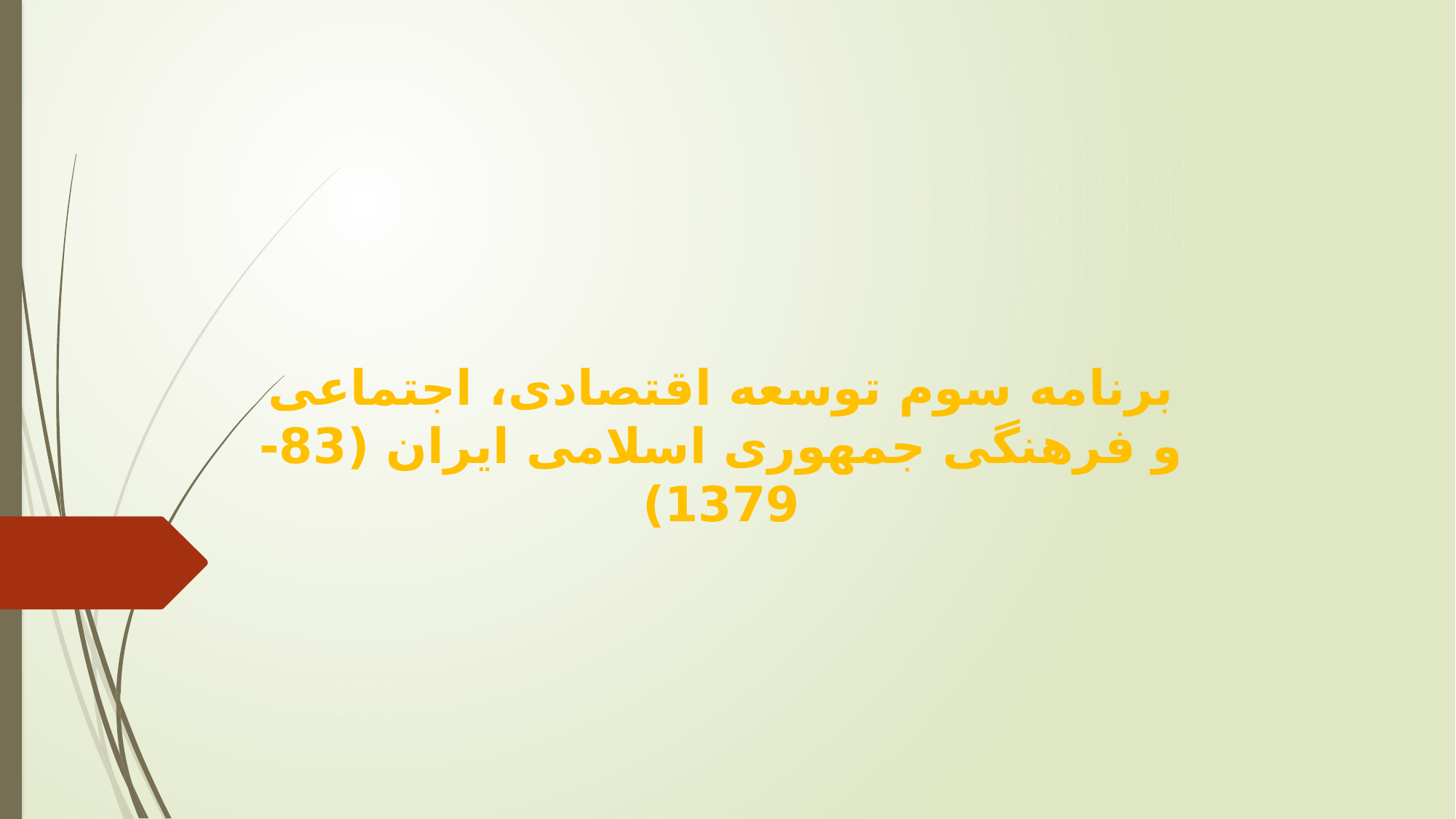

برنامه سوم توسعه اقتصادی، اجتماعی و فرهنگی جمهوری اسلامی ایران (83-1379)